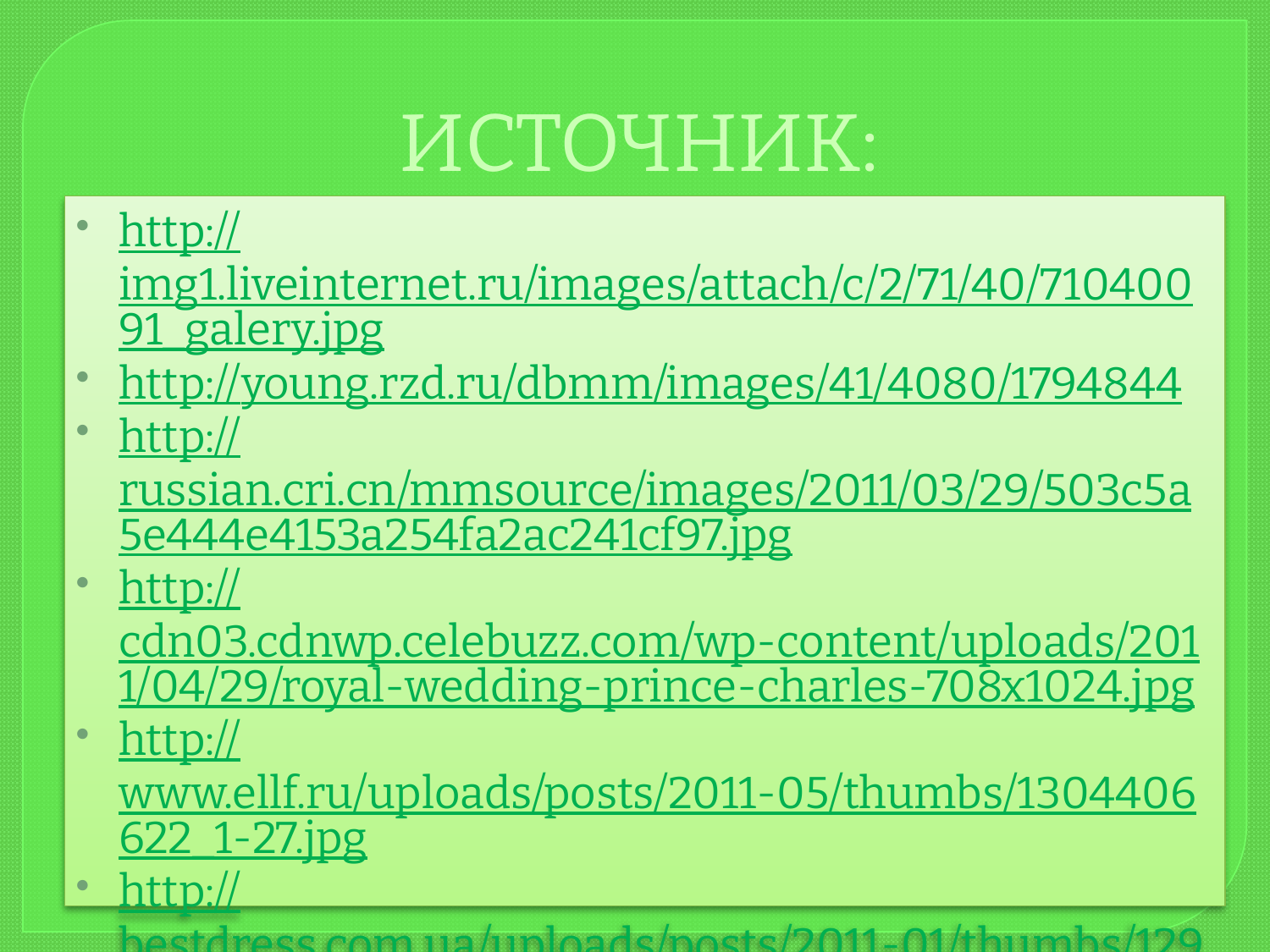

# ИСТОЧНИК:
http://img1.liveinternet.ru/images/attach/c/2/71/40/71040091_galery.jpg
http://young.rzd.ru/dbmm/images/41/4080/1794844
http://russian.cri.cn/mmsource/images/2011/03/29/503c5a5e444e4153a254fa2ac241cf97.jpg
http://cdn03.cdnwp.celebuzz.com/wp-content/uploads/2011/04/29/royal-wedding-prince-charles-708x1024.jpg
http://www.ellf.ru/uploads/posts/2011-05/thumbs/1304406622_1-27.jpg
http://bestdress.com.ua/uploads/posts/2011-01/thumbs/1294561717_2006-casino-royale-world-premiere.jpg
http://gayaecoarchi.files.wordpress.com/2010/05/image-04.jpg